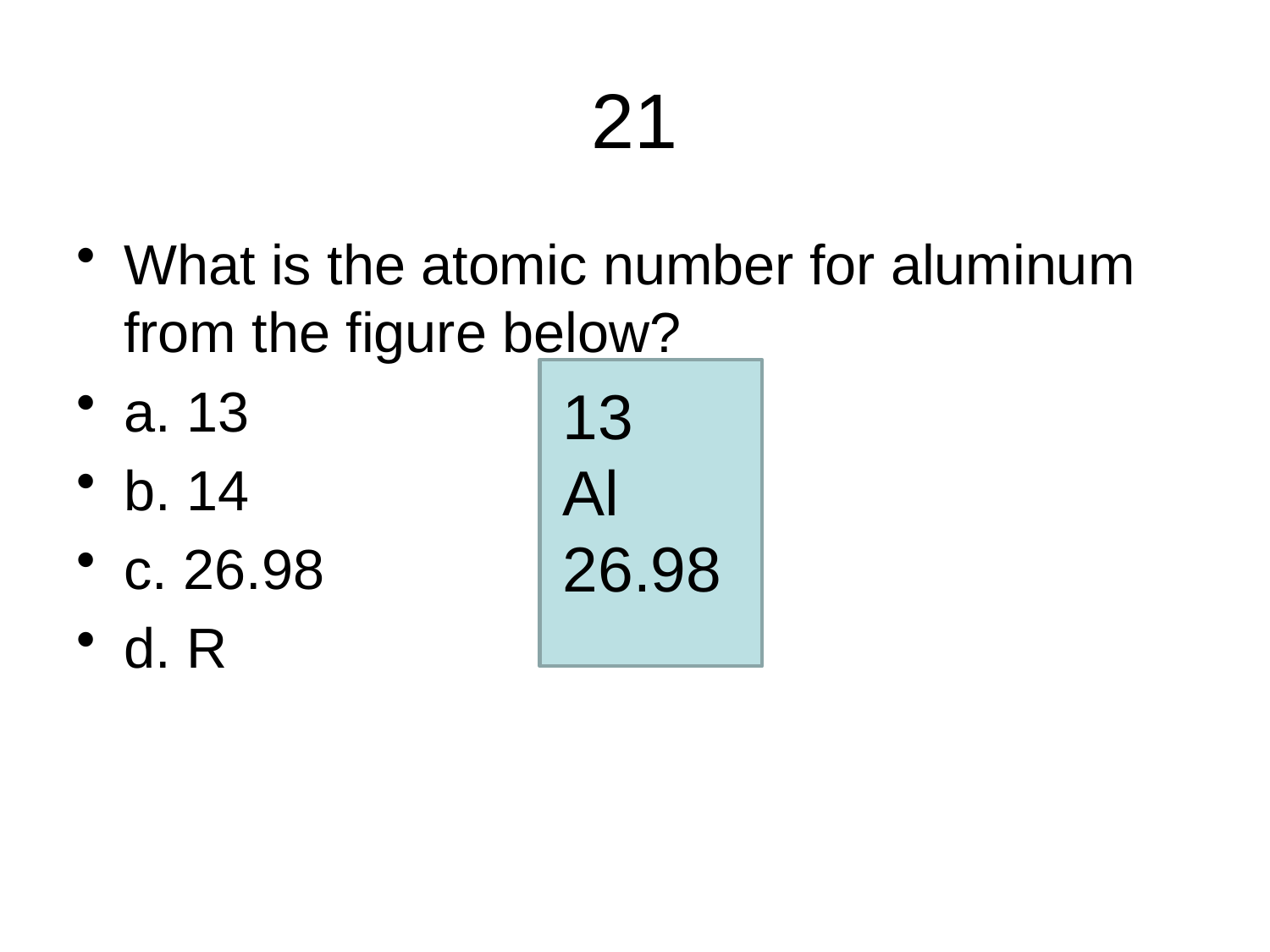

# 21
What is the atomic number for aluminum from the figure below?
a. 13
b. 14
c. 26.98
d. R

13
Al
26.98